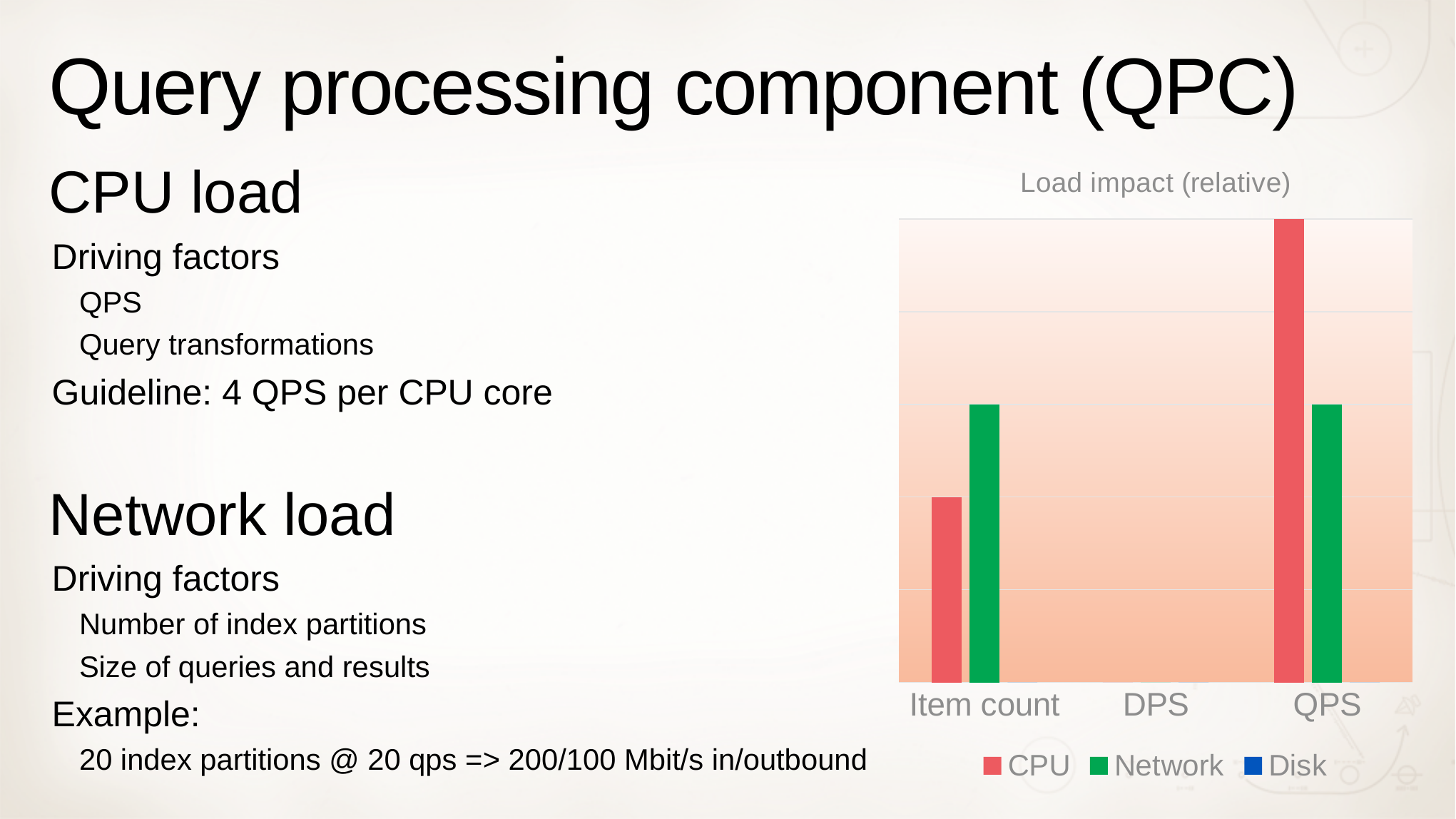

# Query processing component (QPC)

### Chart: Load impact (relative)

| Category | CPU | Network | Disk |
|---|---|---|---|
| Item count | 4.0 | 6.0 | 0.0 |
| DPS | 0.0 | 0.0 | 0.0 |
| QPS | 10.0 | 6.0 | 0.0 |
CPU load
Driving factors
QPS
Query transformations
Guideline: 4 QPS per CPU core

Network load
Driving factors
Number of index partitions
Size of queries and results
Example:
20 index partitions @ 20 qps => 200/100 Mbit/s in/outbound